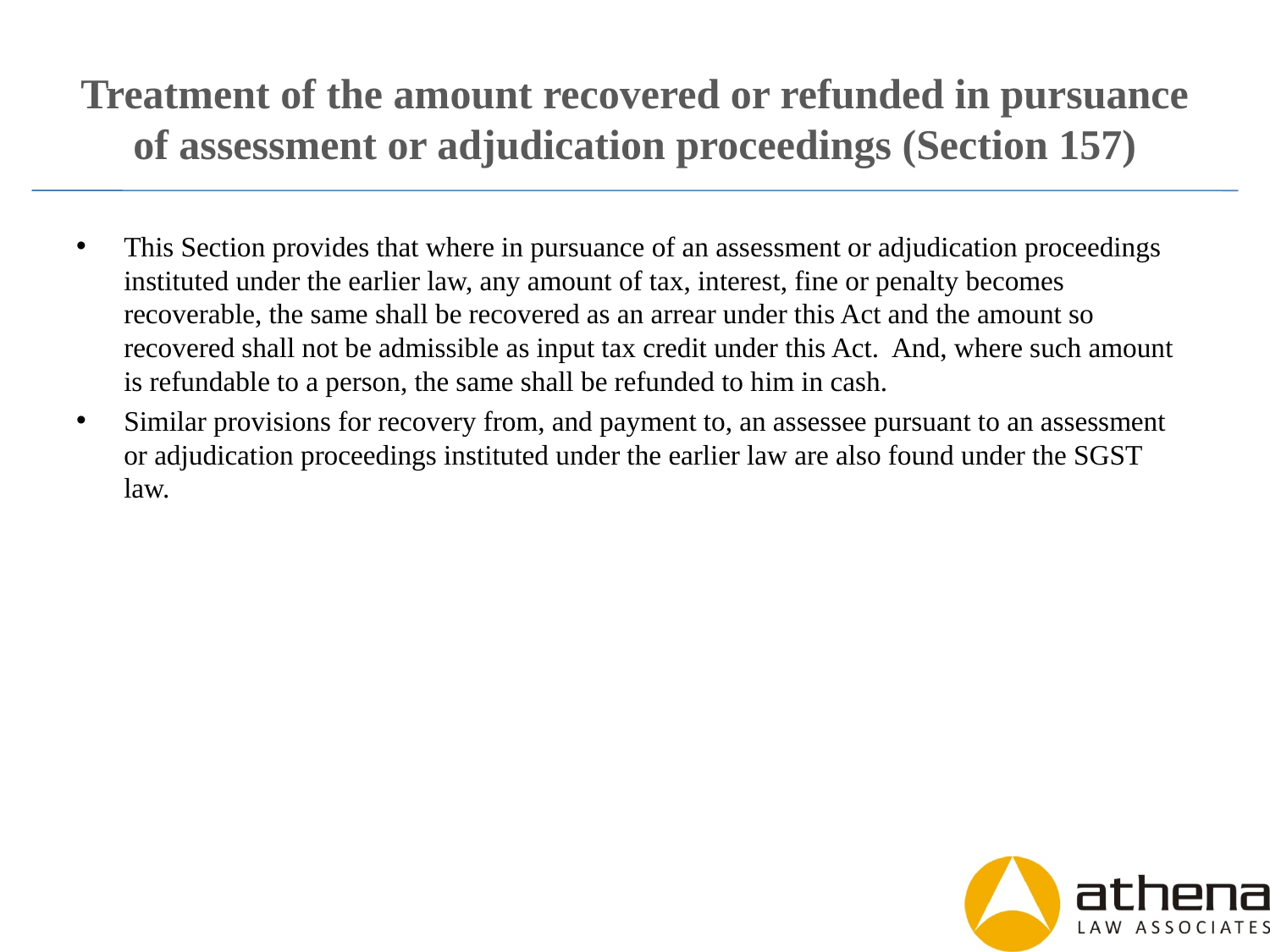

# Treatment of the amount recovered or refunded in pursuance of assessment or adjudication proceedings (Section 157)
This Section provides that where in pursuance of an assessment or adjudication proceedings instituted under the earlier law, any amount of tax, interest, fine or penalty becomes recoverable, the same shall be recovered as an arrear under this Act and the amount so recovered shall not be admissible as input tax credit under this Act.  And, where such amount is refundable to a person, the same shall be refunded to him in cash.
Similar provisions for recovery from, and payment to, an assessee pursuant to an assessment or adjudication proceedings instituted under the earlier law are also found under the SGST law.